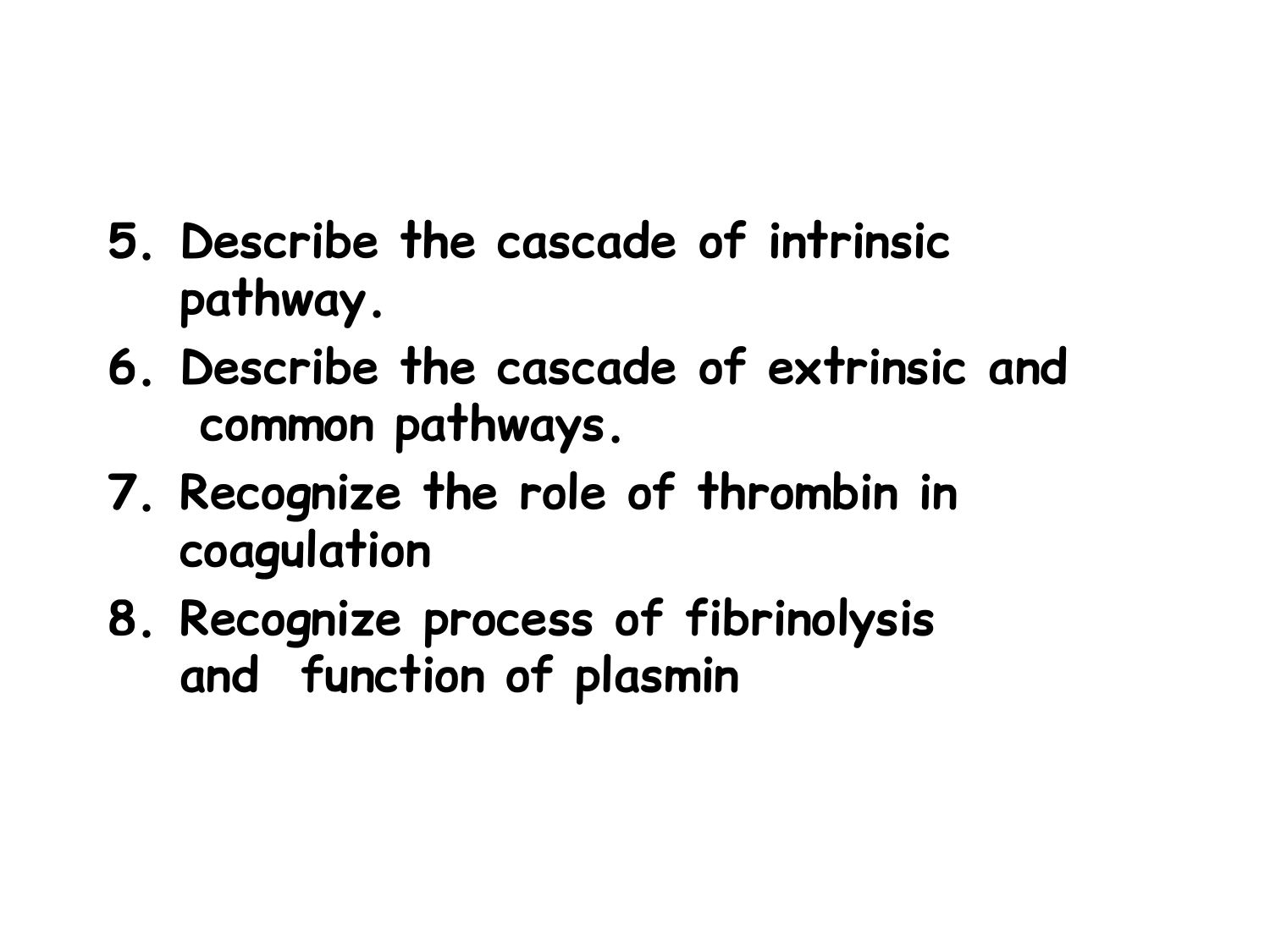

Describe the cascade of intrinsic
pathway.
Describe the cascade of extrinsic and  common pathways.
Recognize the role of thrombin in
coagulation
Recognize process of fibrinolysis	and  function of plasmin